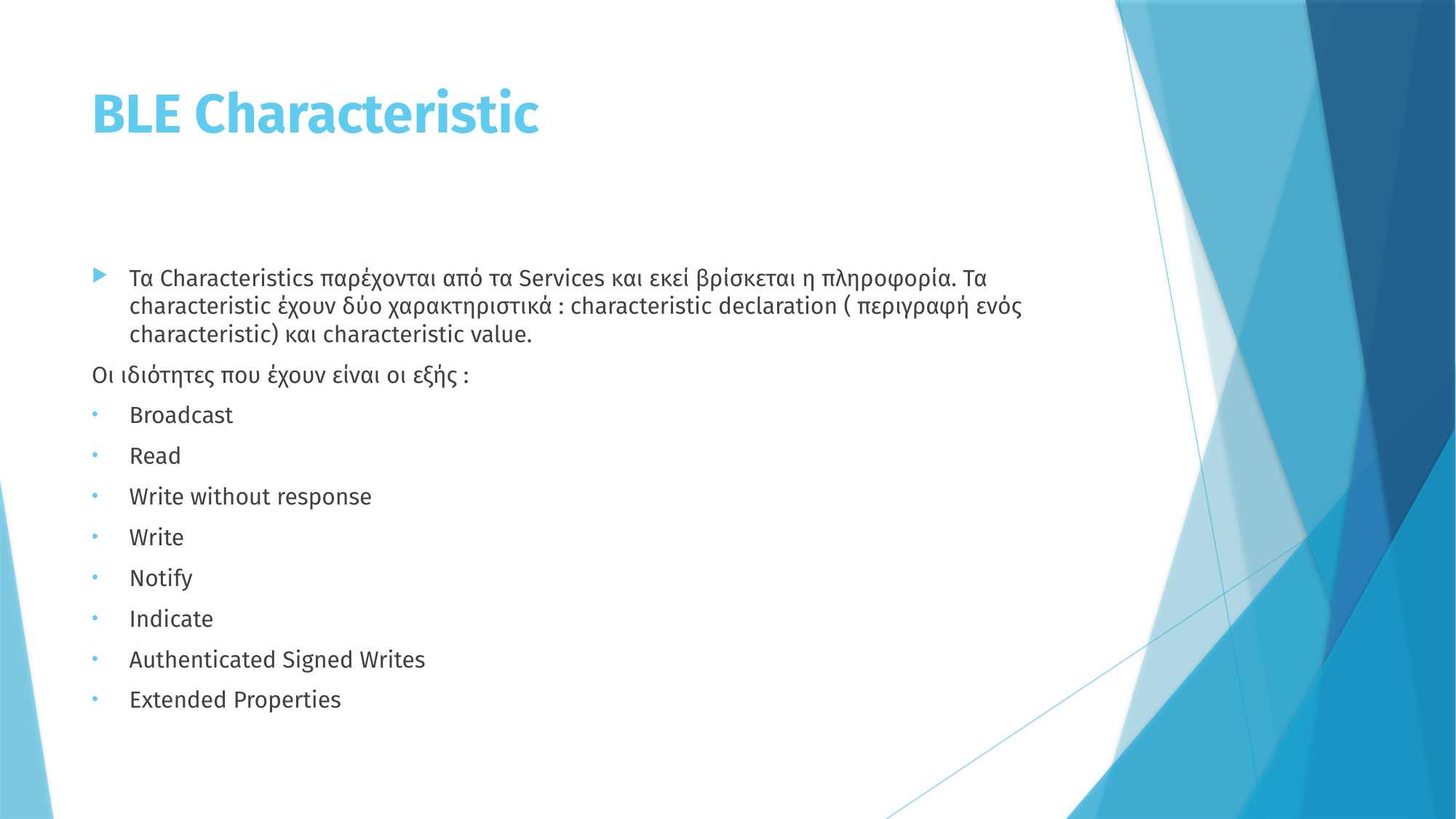

# BLE Characteristic
Τα Characteristics παρέχονται από τα Services και εκεί βρίσκεται η πληροφορία. Τα characteristic έχουν δύο χαρακτηριστικά : characteristic declaration ( περιγραφή ενός characteristic) και characteristic value.
Οι ιδιότητες που έχουν είναι οι εξής :
Broadcast
Read
Write without response
Write
Notify
Indicate
Authenticated Signed Writes
Extended Properties